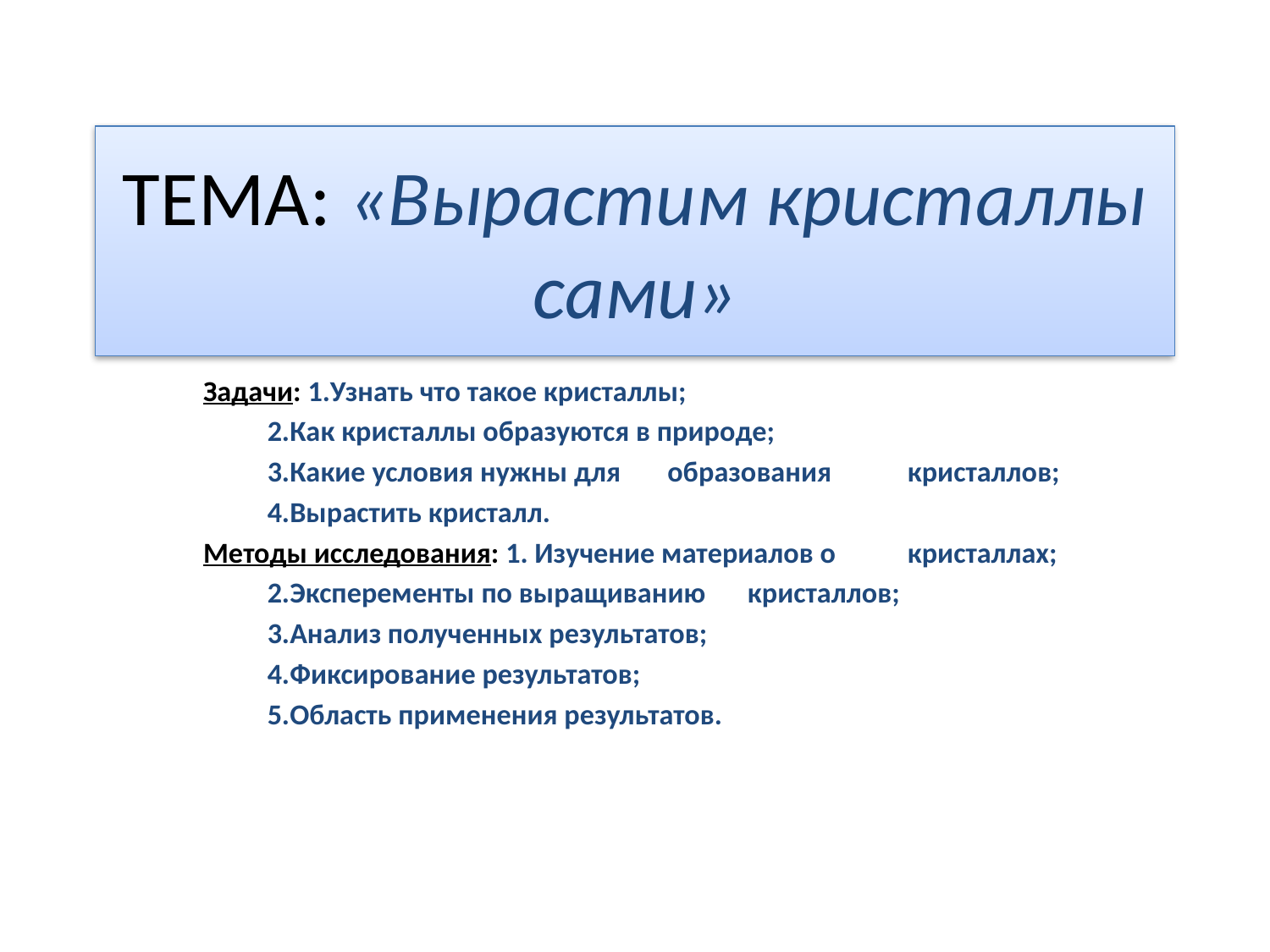

# ТЕМА: «Вырастим кристаллы сами»
Задачи: 1.Узнать что такое кристаллы;
		2.Как кристаллы образуются в природе;
		3.Какие условия нужны для 	образования 	кристаллов;
		4.Вырастить кристалл.
Методы исследования: 1. Изучение материалов о 	кристаллах;
		2.Эксперементы по выращиванию 	кристаллов;
		3.Анализ полученных результатов;
		4.Фиксирование результатов;
		5.Область применения результатов.